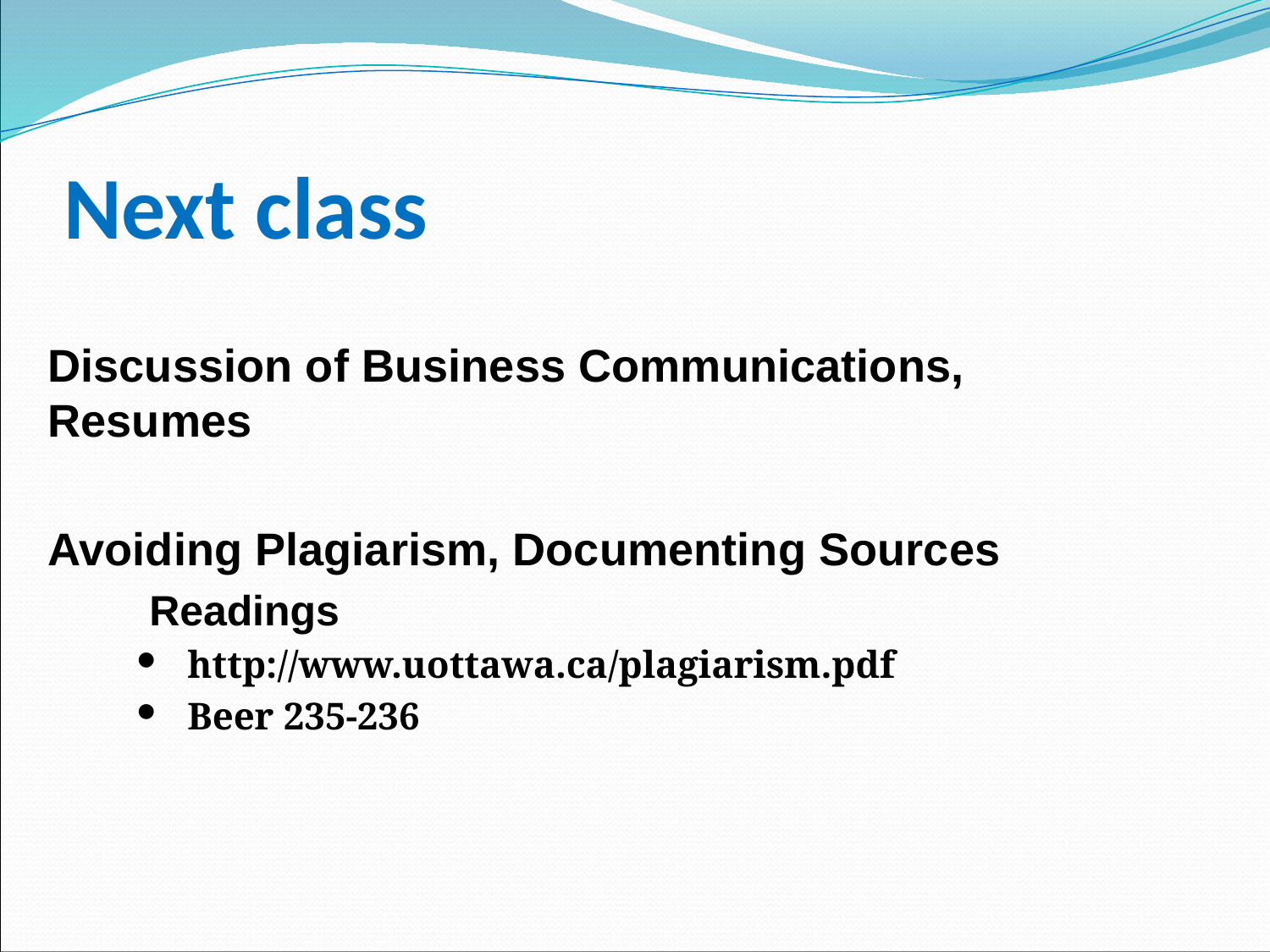

# Next class

Discussion of Business Communications, Resumes

Avoiding Plagiarism, Documenting Sources
	Readings
http://www.uottawa.ca/plagiarism.pdf
Beer 235-236